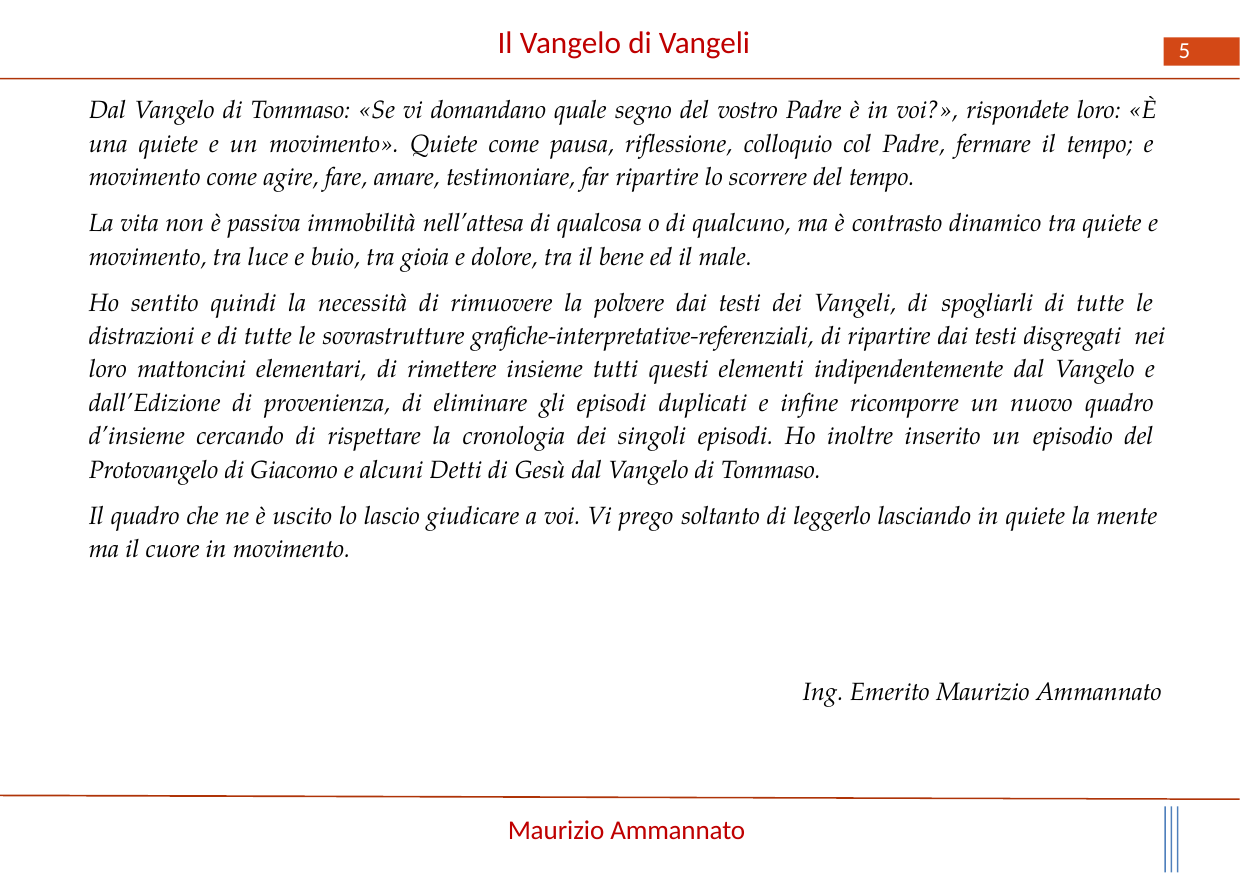

# Il Vangelo di Vangeli
5

Dal Vangelo di Tommaso: «Se vi domandano quale segno del vostro Padre è in voi?», rispondete loro: «È  una quiete e un movimento». Quiete come pausa, riflessione, colloquio col Padre, fermare il tempo; e  movimento come agire, fare, amare, testimoniare, far ripartire lo scorrere del tempo.
La vita non è passiva immobilità nell’attesa di qualcosa o di qualcuno, ma è contrasto dinamico tra quiete e  movimento, tra luce e buio, tra gioia e dolore, tra il bene ed il male.
Ho sentito quindi la necessità di rimuovere la polvere dai testi dei Vangeli, di spogliarli di tutte le  distrazioni e di tutte le sovrastrutture grafiche-interpretative-referenziali, di ripartire dai testi disgregati  nei loro mattoncini elementari, di rimettere insieme tutti questi elementi indipendentemente dal Vangelo e  dall’Edizione di provenienza, di eliminare gli episodi duplicati e infine ricomporre un nuovo quadro  d’insieme cercando di rispettare la cronologia dei singoli episodi. Ho inoltre inserito un episodio del  Protovangelo di Giacomo e alcuni Detti di Gesù dal Vangelo di Tommaso.
Il quadro che ne è uscito lo lascio giudicare a voi. Vi prego soltanto di leggerlo lasciando in quiete la mente  ma il cuore in movimento.
Ing. Emerito Maurizio Ammannato

Maurizio Ammannato